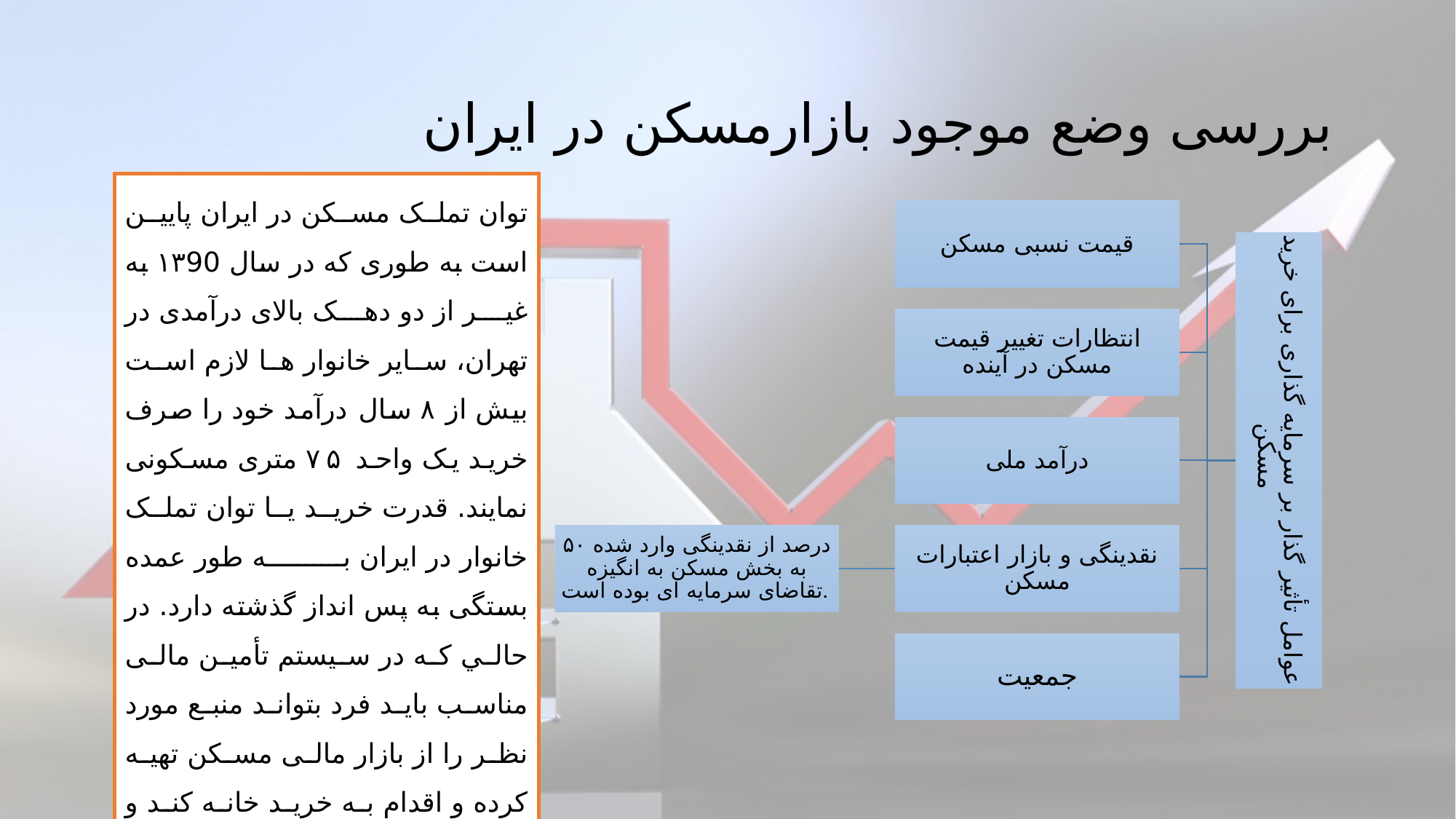

بررسی وضع موجود بازارمسکن در ایران
توان تملک مسکن در ايران پايين است به طوری که در سال ۱۳90 به غير از دو دهک بالای درآمدی در تهران، ساير خانوار ها لازم است بيش از ۸ سال درآمد خود را صرف خريد يک واحد ۷۵ متری مسکونی نمايند. قدرت خريد يا توان تملک خانوار در ايران به طور عمده بستگی به پس انداز گذشته دارد. در حالي که در سيستم تأمين مالی مناسب بايد فرد بتواند منبع مورد نظر را از بازار مالی مسکن تهيه کرده و اقدام به خريد خانه کند و سپس به وسيله درآمدهای آينده، اصل و بهره وام را باز پس دهد.

عوامل تأثير گذار بر سرمايه گذاری برای خريد مسکن
قيمت نسبی مسکن
انتظارات تغيير قيمت مسکن در آينده
درآمد ملی
نقدينگی و بازار اعتبارات مسکن
۵۰ درصد از نقدينگی وارد شده به بخش مسکن به انگيزه تقاضای سرمايه ای بوده است.
جمعيت